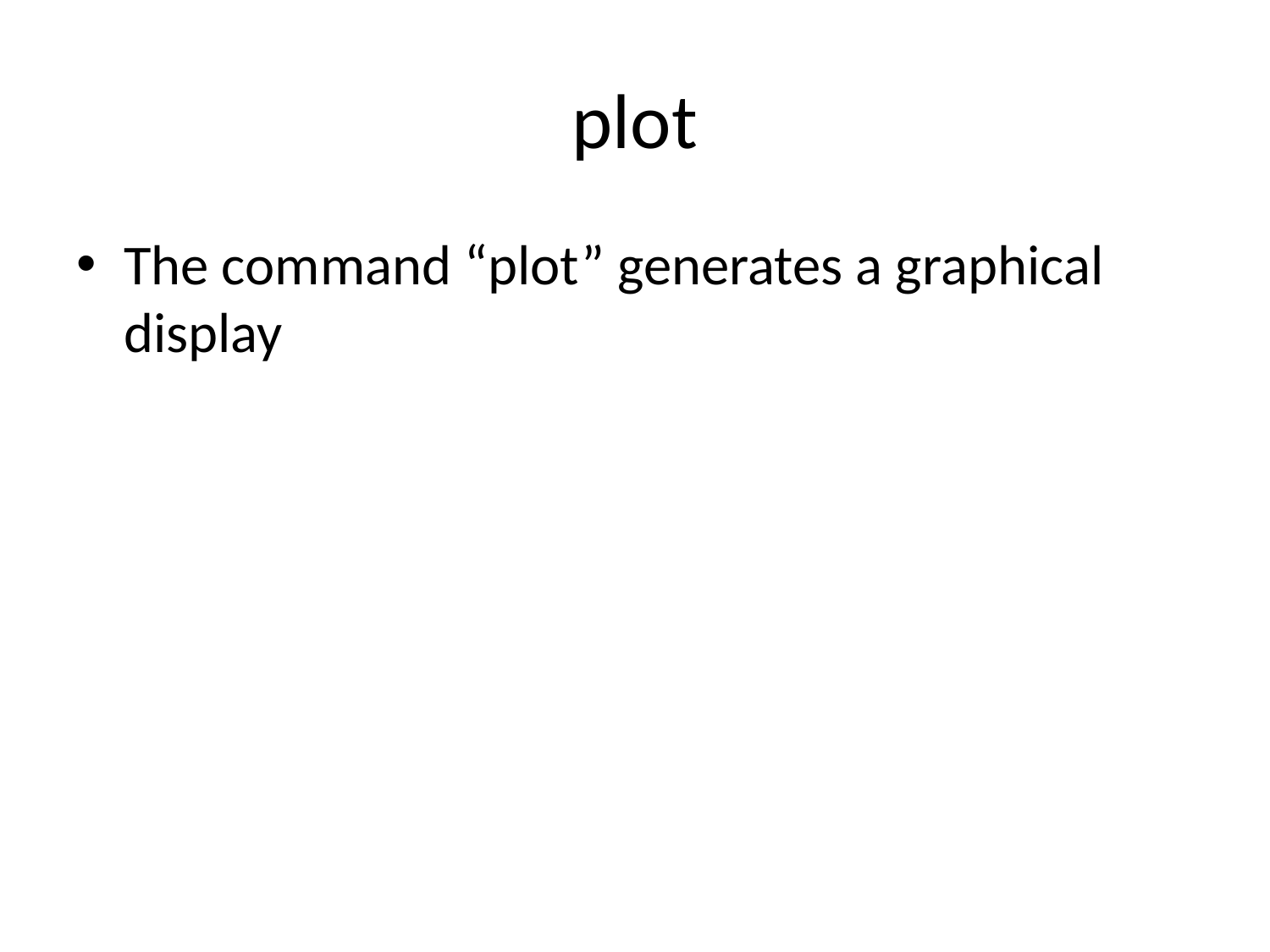

# plot
The command “plot” generates a graphical display